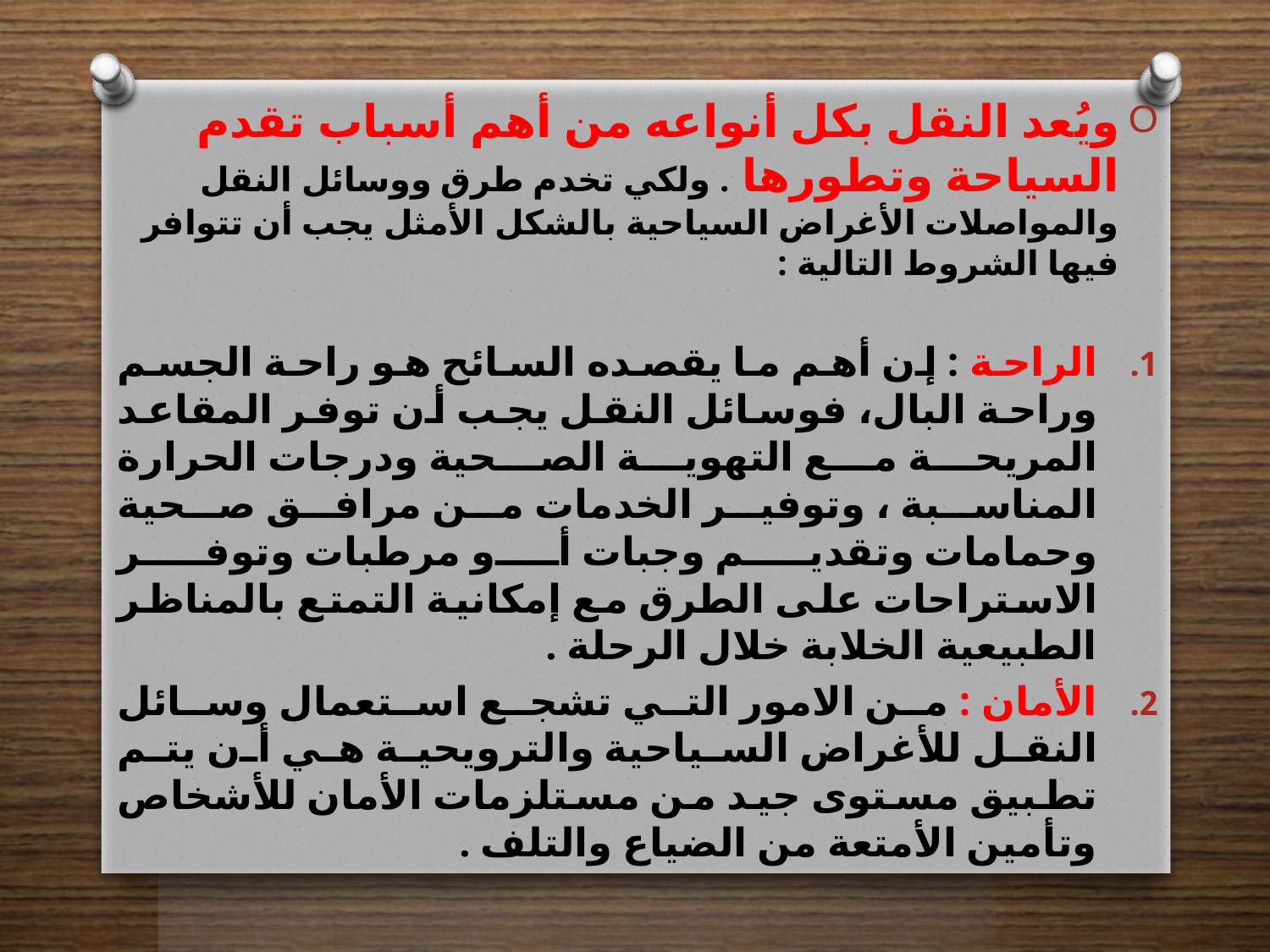

ويُعد النقل بكل أنواعه من أهم أسباب تقدم السياحة وتطورها . ولكي تخدم طرق ووسائل النقل والمواصلات الأغراض السياحية بالشكل الأمثل يجب أن تتوافر فيها الشروط التالية :

الراحة : إن أهم ما يقصده السائح هو راحة الجسم وراحة البال، فوسائل النقل يجب أن توفر المقاعد المريحة مع التهوية الصحية ودرجات الحرارة المناسبة ، وتوفير الخدمات من مرافق صحية وحمامات وتقديم وجبات أو مرطبات وتوفر الاستراحات على الطرق مع إمكانية التمتع بالمناظر الطبيعية الخلابة خلال الرحلة .
الأمان : من الامور التي تشجع استعمال وسائل النقل للأغراض السياحية والترويحية هي أن يتم تطبيق مستوى جيد من مستلزمات الأمان للأشخاص وتأمين الأمتعة من الضياع والتلف .